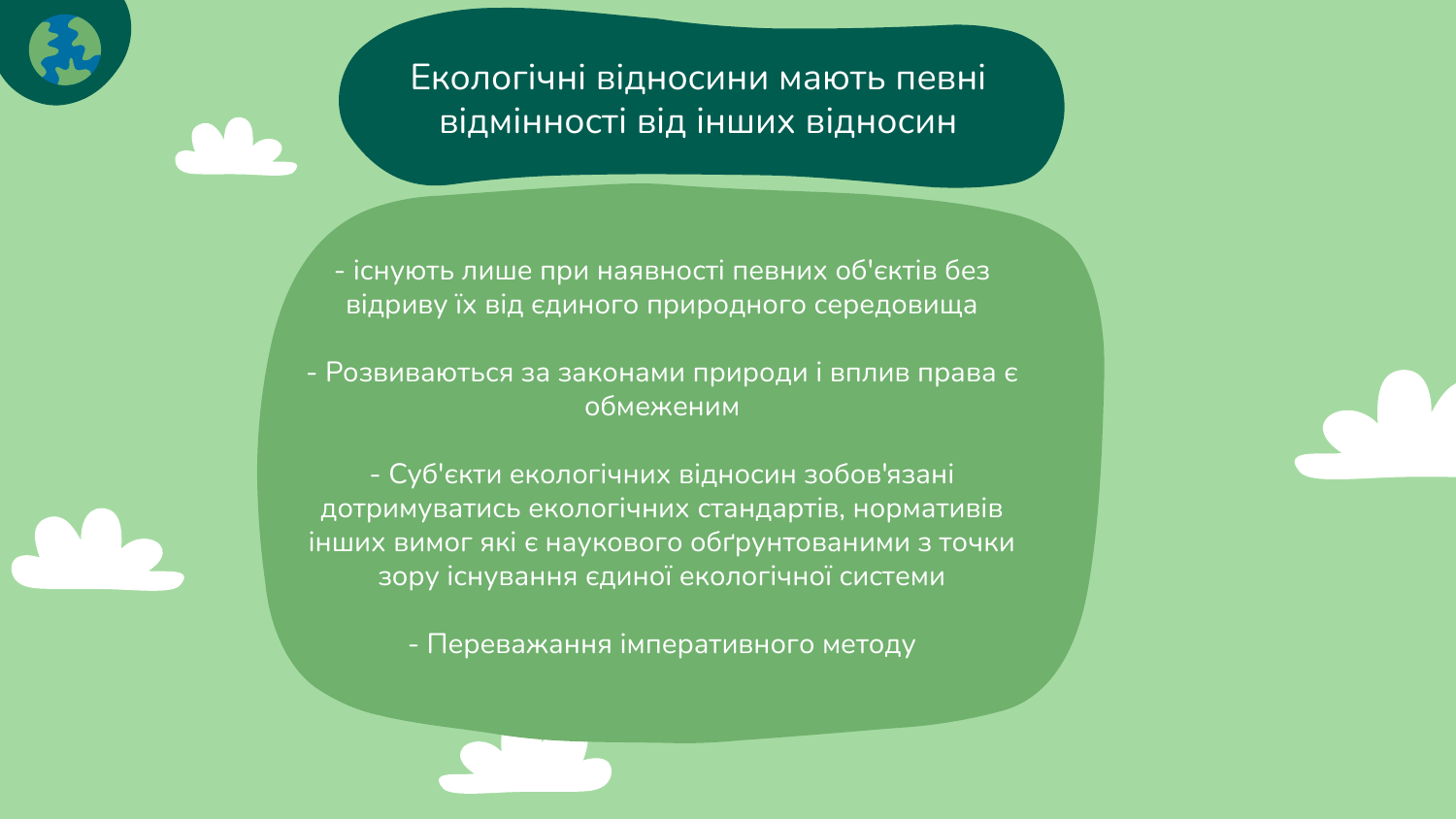

Екологічні відносини мають певні відмінності від інших відносин

- існують лише при наявності певних об'єктів без відриву їх від єдиного природного середовища

- Розвиваються за законами природи і вплив права є обмеженим

- Суб'єкти екологічних відносин зобов'язані дотримуватись екологічних стандартів, нормативів інших вимог які є наукового обґрунтованими з точки зору існування єдиної екологічної системи

- Переважання імперативного методу